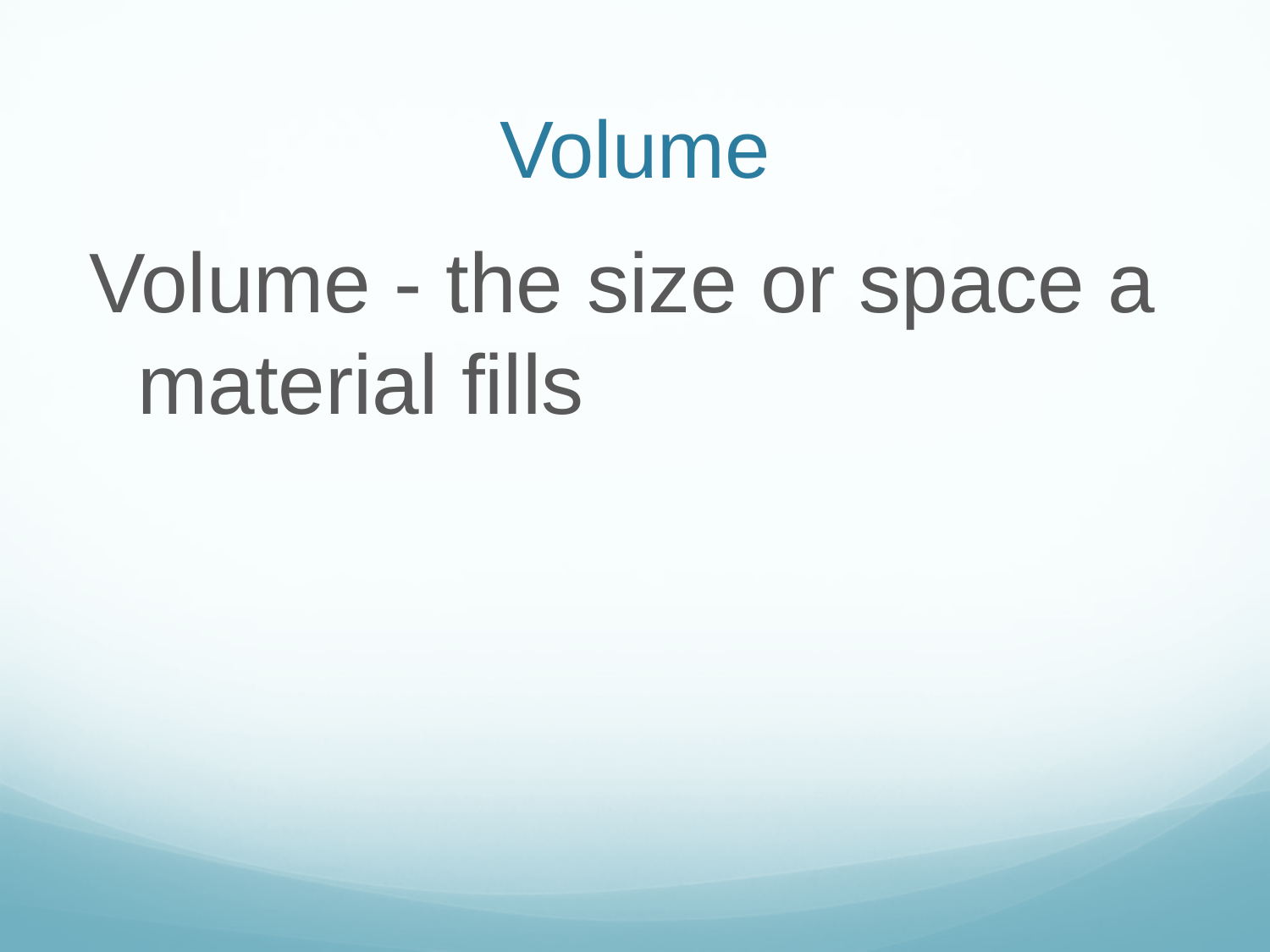

# Volume
Volume - the size or space a material fills